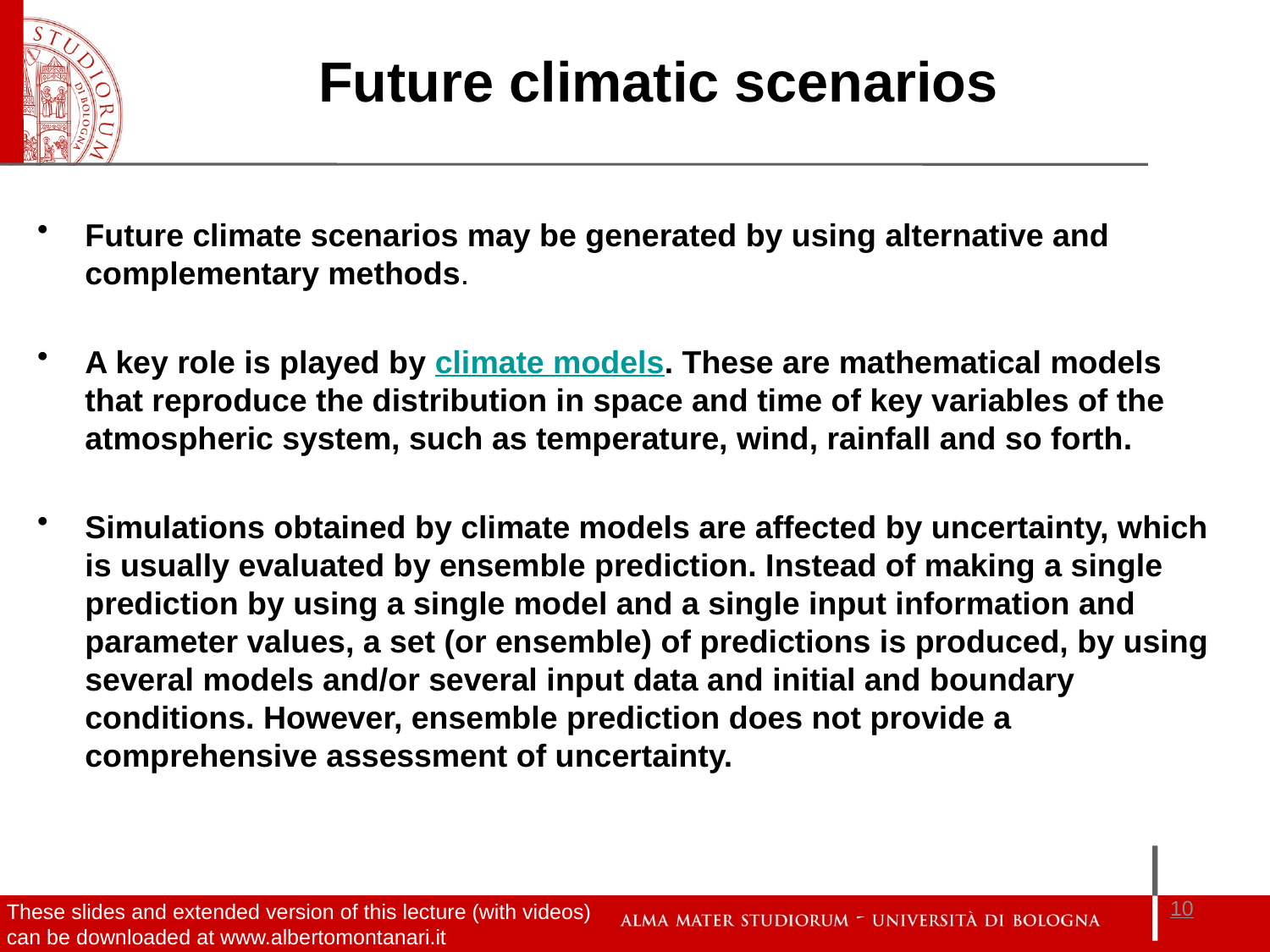

Future climatic scenarios
Future climate scenarios may be generated by using alternative and complementary methods.

A key role is played by climate models. These are mathematical models that reproduce the distribution in space and time of key variables of the atmospheric system, such as temperature, wind, rainfall and so forth.

Simulations obtained by climate models are affected by uncertainty, which is usually evaluated by ensemble prediction. Instead of making a single prediction by using a single model and a single input information and parameter values, a set (or ensemble) of predictions is produced, by using several models and/or several input data and initial and boundary conditions. However, ensemble prediction does not provide a comprehensive assessment of uncertainty.
10